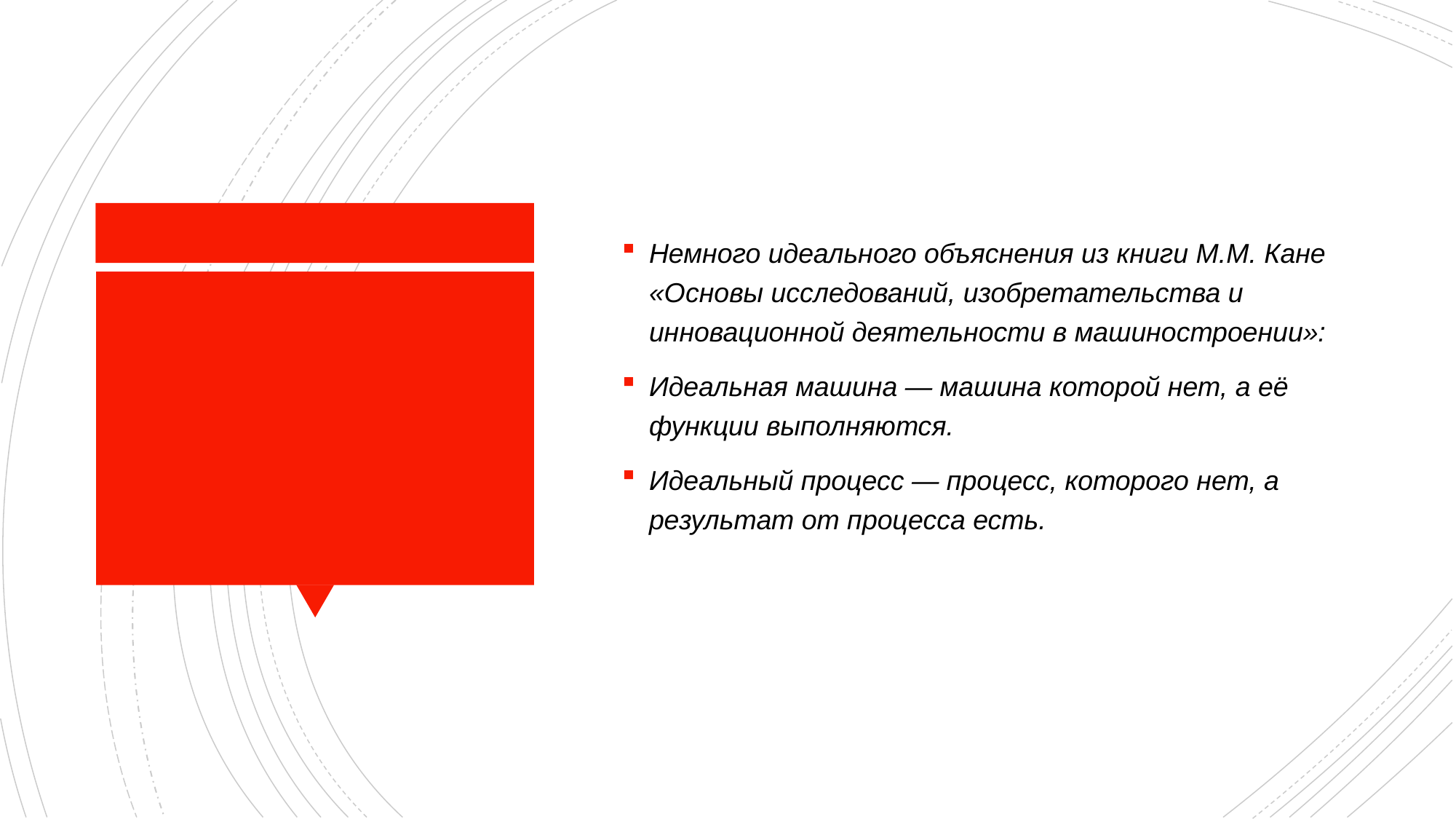

Немного идеального объяснения из книги М.М. Кане «Основы исследований, изобретательства и инновационной деятельности в машиностроении»:
Идеальная машина — машина которой нет, а её функции выполняются.
Идеальный процесс — процесс, которого нет, а результат от процесса есть.

#